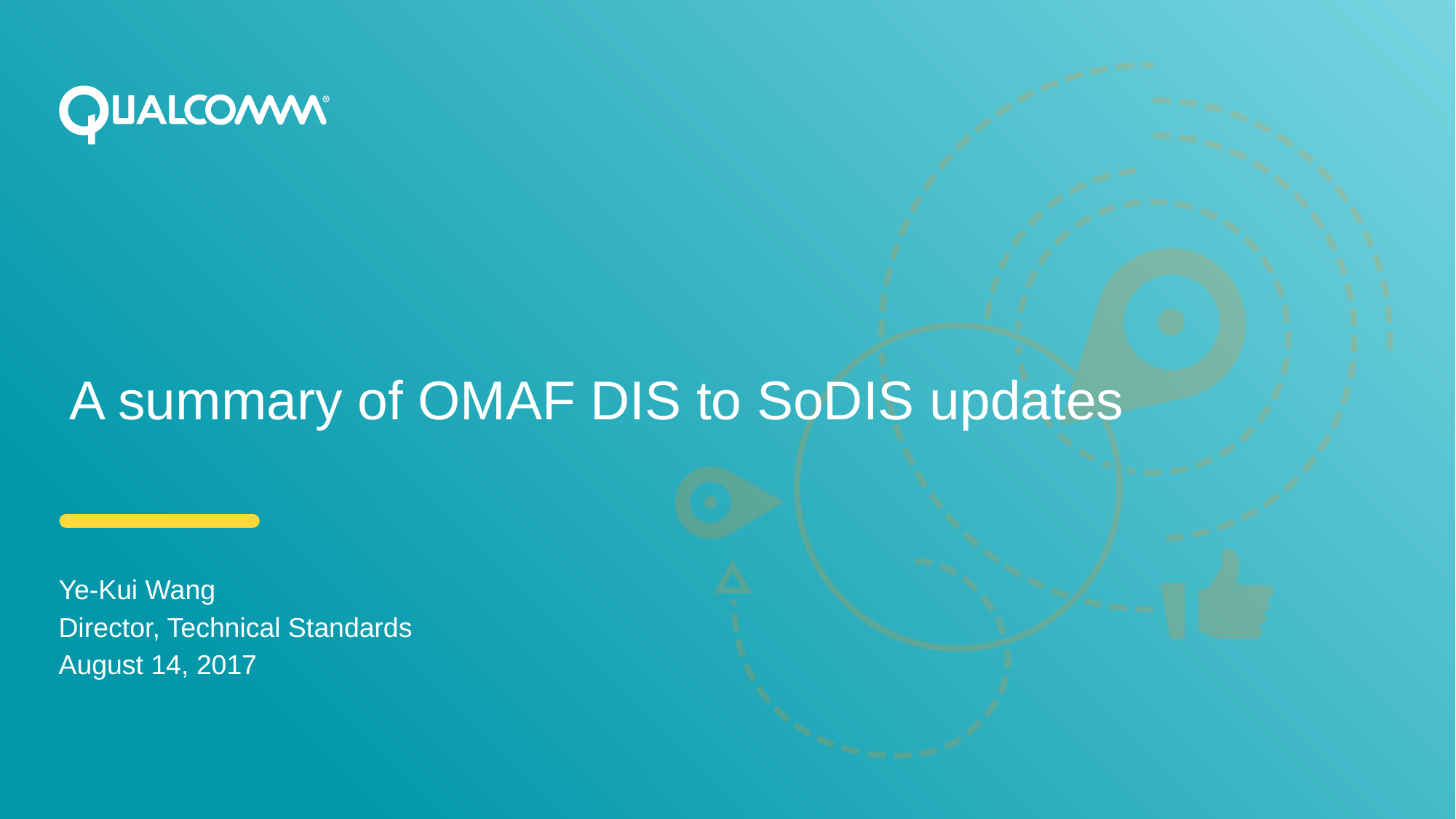

# A summary of OMAF DIS to SoDIS updates
Ye-Kui Wang
Director, Technical Standards
August 14, 2017